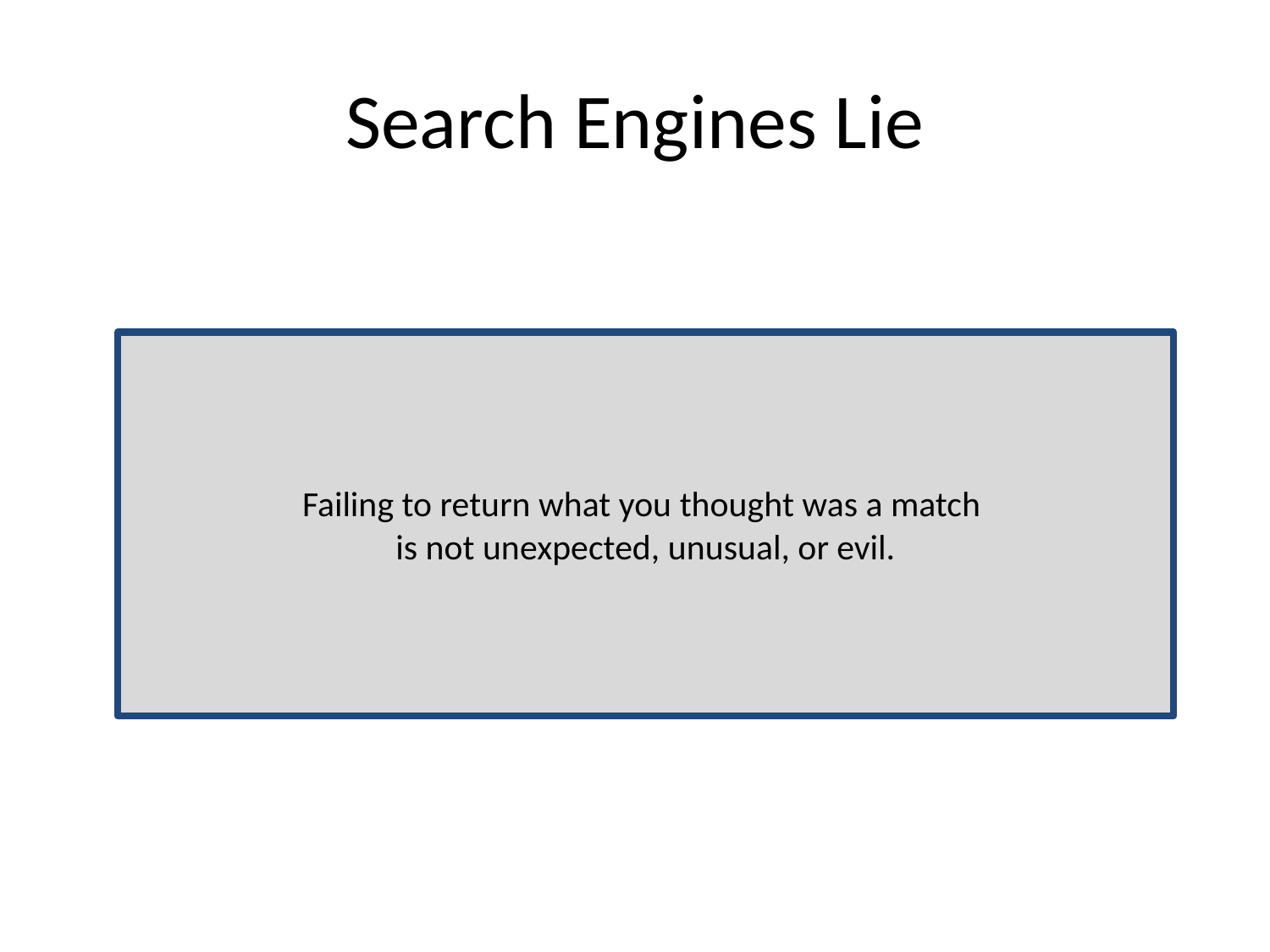

# Search Engines Lie
Failing to return what you thought was a match
is not unexpected, unusual, or evil.